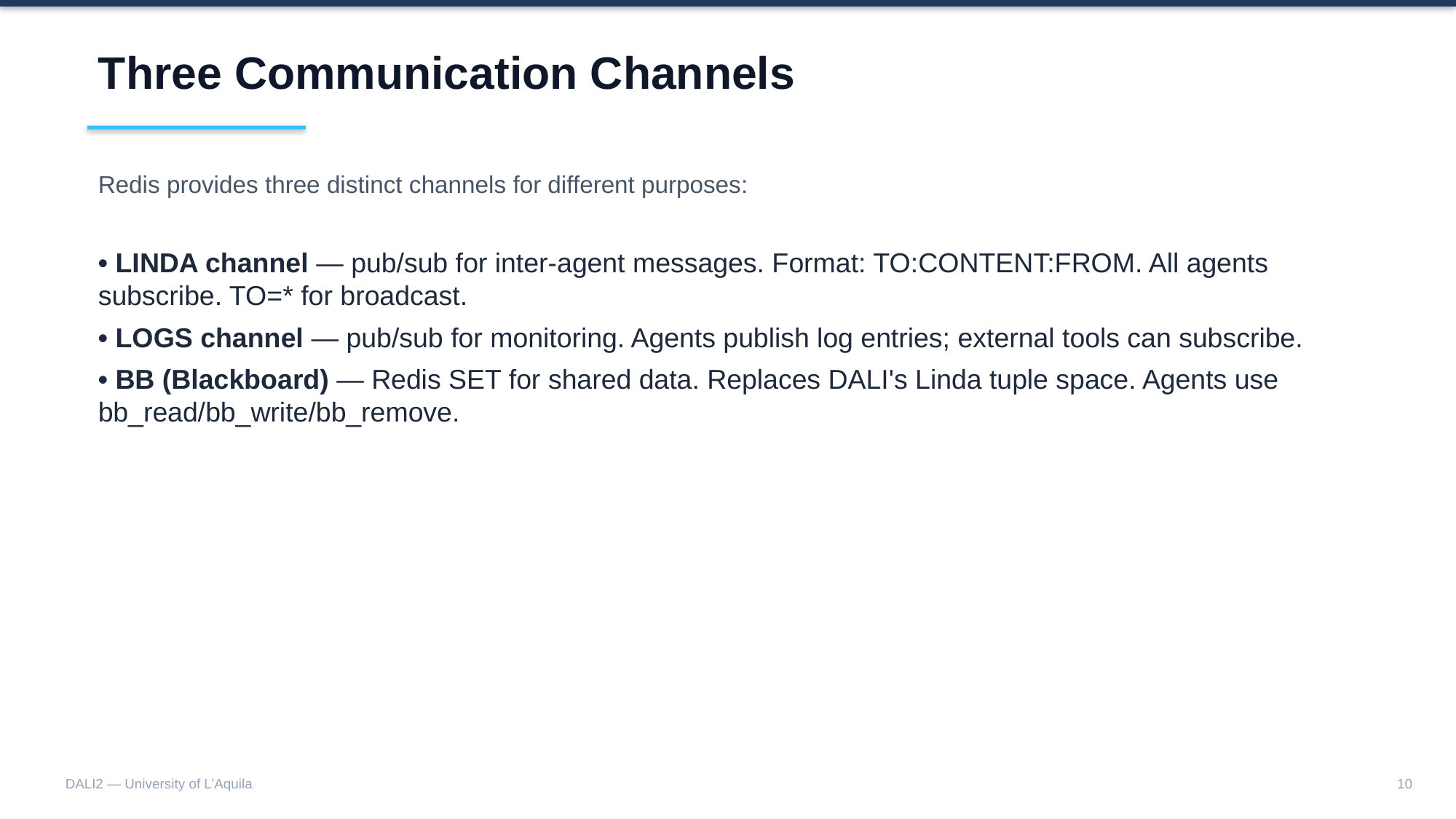

Three Communication Channels

Redis provides three distinct channels for different purposes:
• LINDA channel — pub/sub for inter-agent messages. Format: TO:CONTENT:FROM. All agents subscribe. TO=* for broadcast.
• LOGS channel — pub/sub for monitoring. Agents publish log entries; external tools can subscribe.
• BB (Blackboard) — Redis SET for shared data. Replaces DALI's Linda tuple space. Agents use bb_read/bb_write/bb_remove.
DALI2 — University of L’Aquila
10